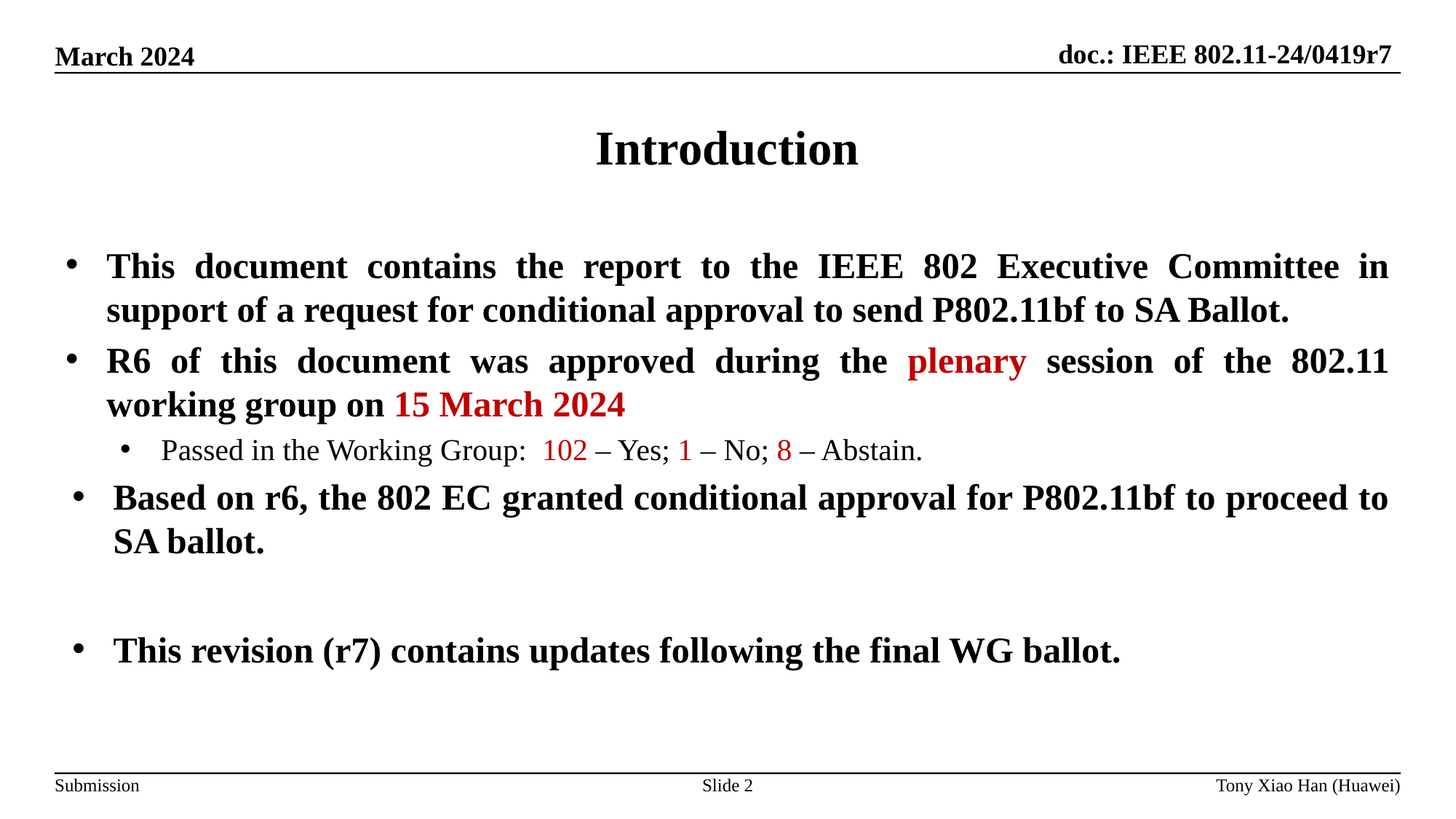

# Introduction
This document contains the report to the IEEE 802 Executive Committee in support of a request for conditional approval to send P802.11bf to SA Ballot.
R6 of this document was approved during the plenary session of the 802.11 working group on 15 March 2024
Passed in the Working Group:  102 – Yes; 1 – No; 8 – Abstain.
Based on r6, the 802 EC granted conditional approval for P802.11bf to proceed to SA ballot.

This revision (r7) contains updates following the final WG ballot.